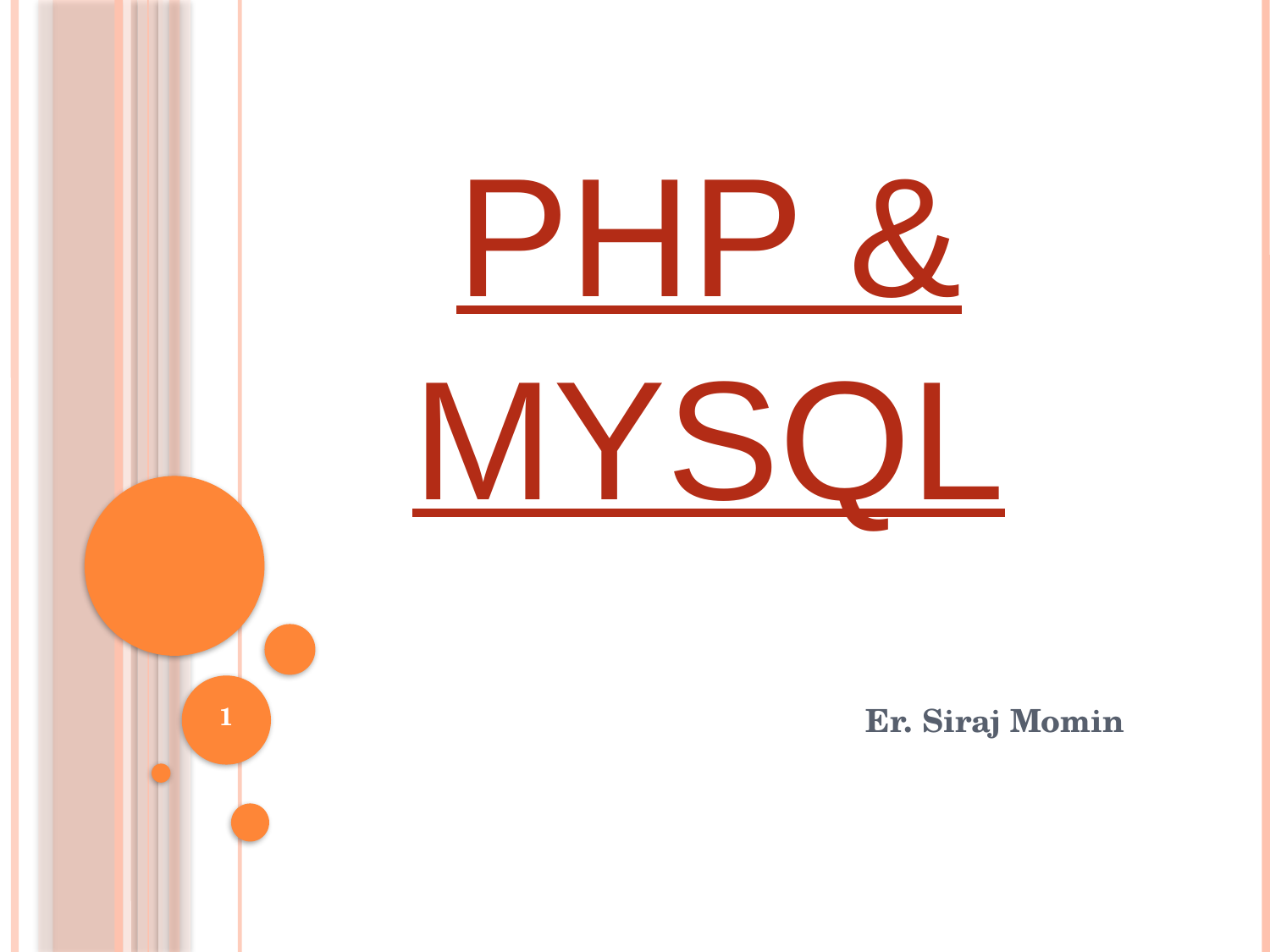

# PHP & MySQL
1
				Er. Siraj Momin